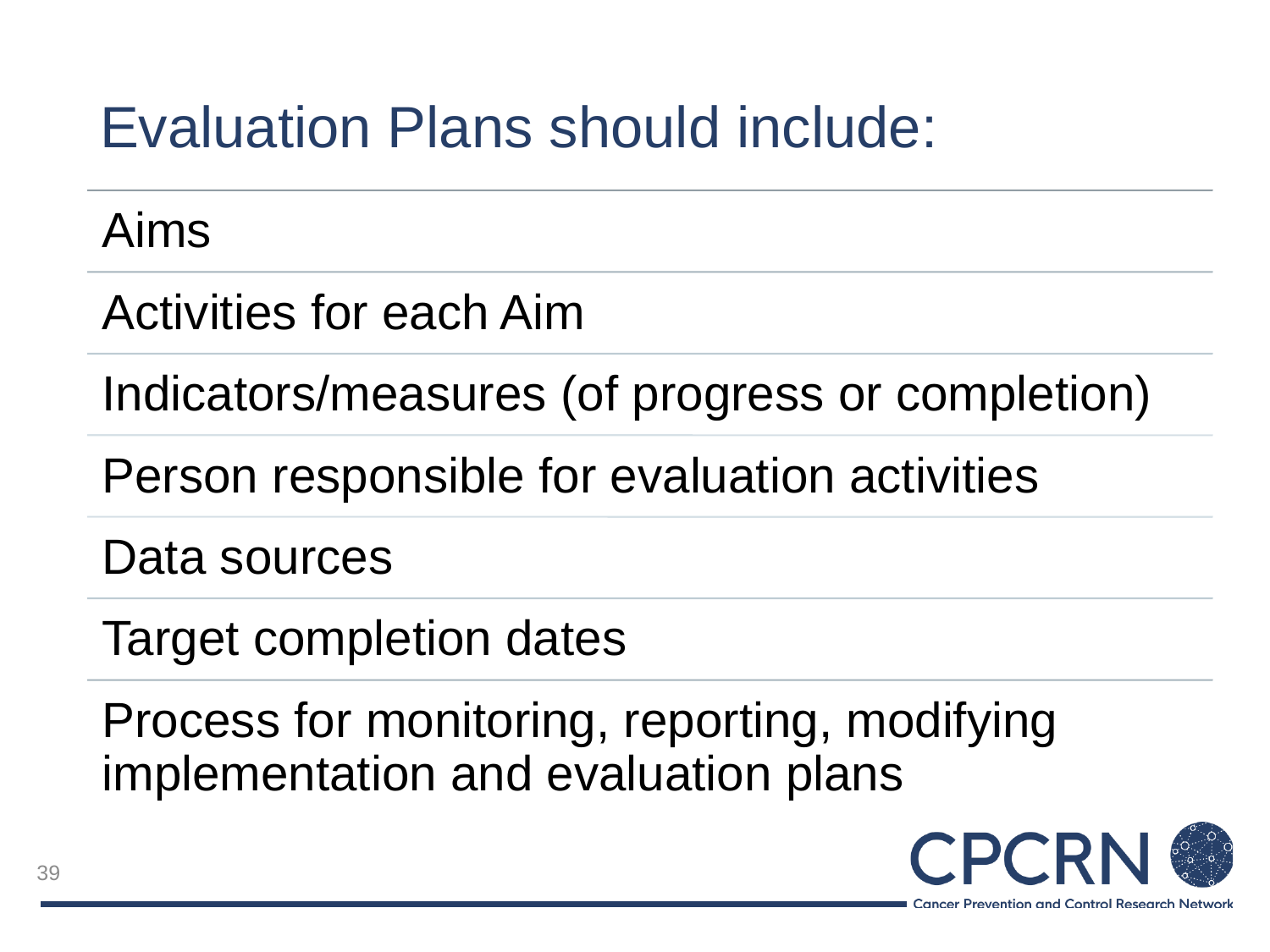

# Evaluation Plans should include:
Aims
Activities for each Aim
Indicators/measures (of progress or completion)
Person responsible for evaluation activities
Data sources
Target completion dates
Process for monitoring, reporting, modifying implementation and evaluation plans
39